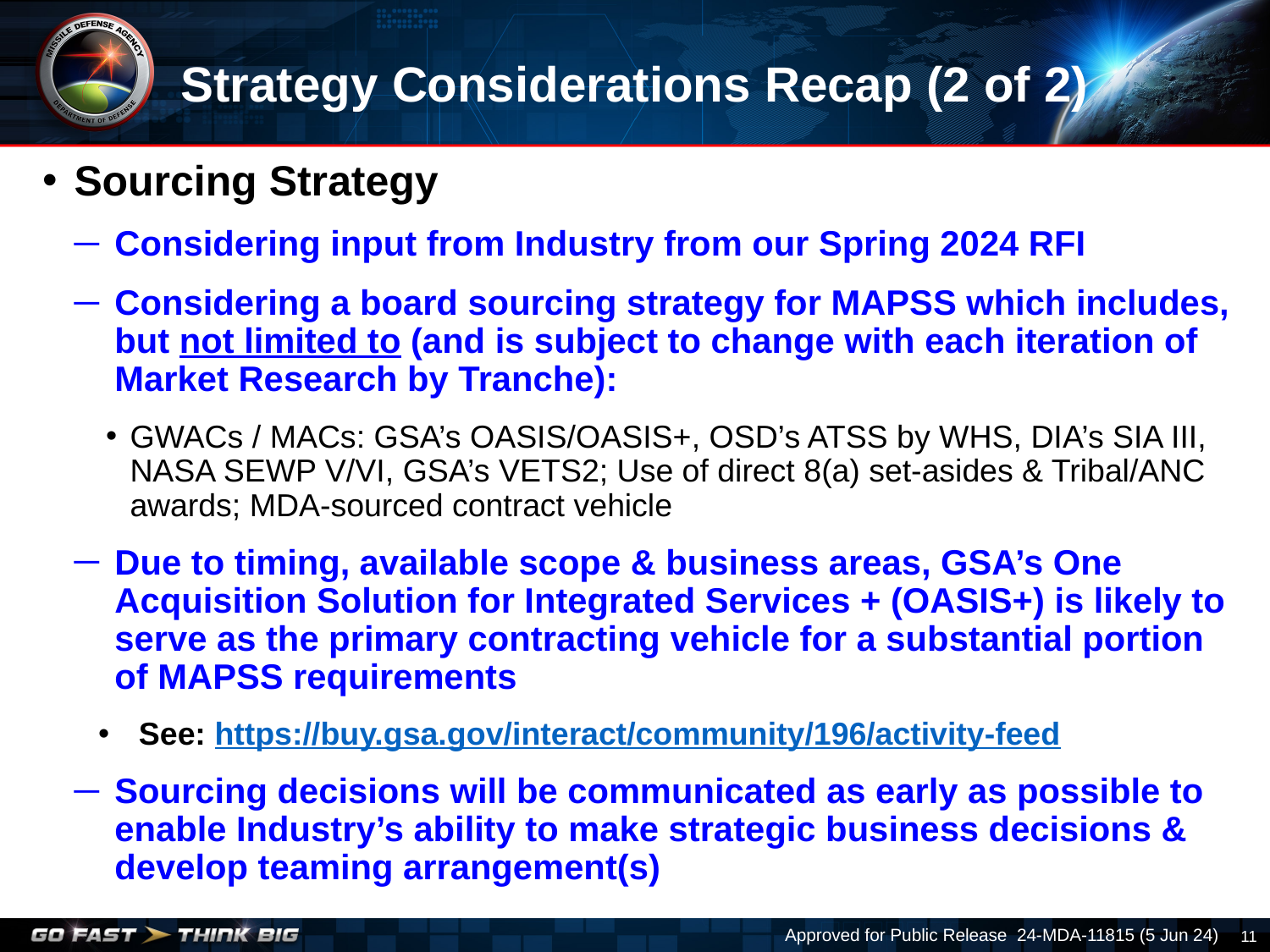

# Strategy Considerations Recap (2 of 2)
Sourcing Strategy
Considering input from Industry from our Spring 2024 RFI
Considering a board sourcing strategy for MAPSS which includes, but not limited to (and is subject to change with each iteration of Market Research by Tranche):
GWACs / MACs: GSA’s OASIS/OASIS+, OSD’s ATSS by WHS, DIA’s SIA III, NASA SEWP V/VI, GSA’s VETS2; Use of direct 8(a) set-asides & Tribal/ANC awards; MDA-sourced contract vehicle
Due to timing, available scope & business areas, GSA’s One Acquisition Solution for Integrated Services + (OASIS+) is likely to serve as the primary contracting vehicle for a substantial portion of MAPSS requirements
See: https://buy.gsa.gov/interact/community/196/activity-feed
Sourcing decisions will be communicated as early as possible to enable Industry’s ability to make strategic business decisions & develop teaming arrangement(s)

Approved for Public Release  24-MDA-11815 (5 Jun 24)
11